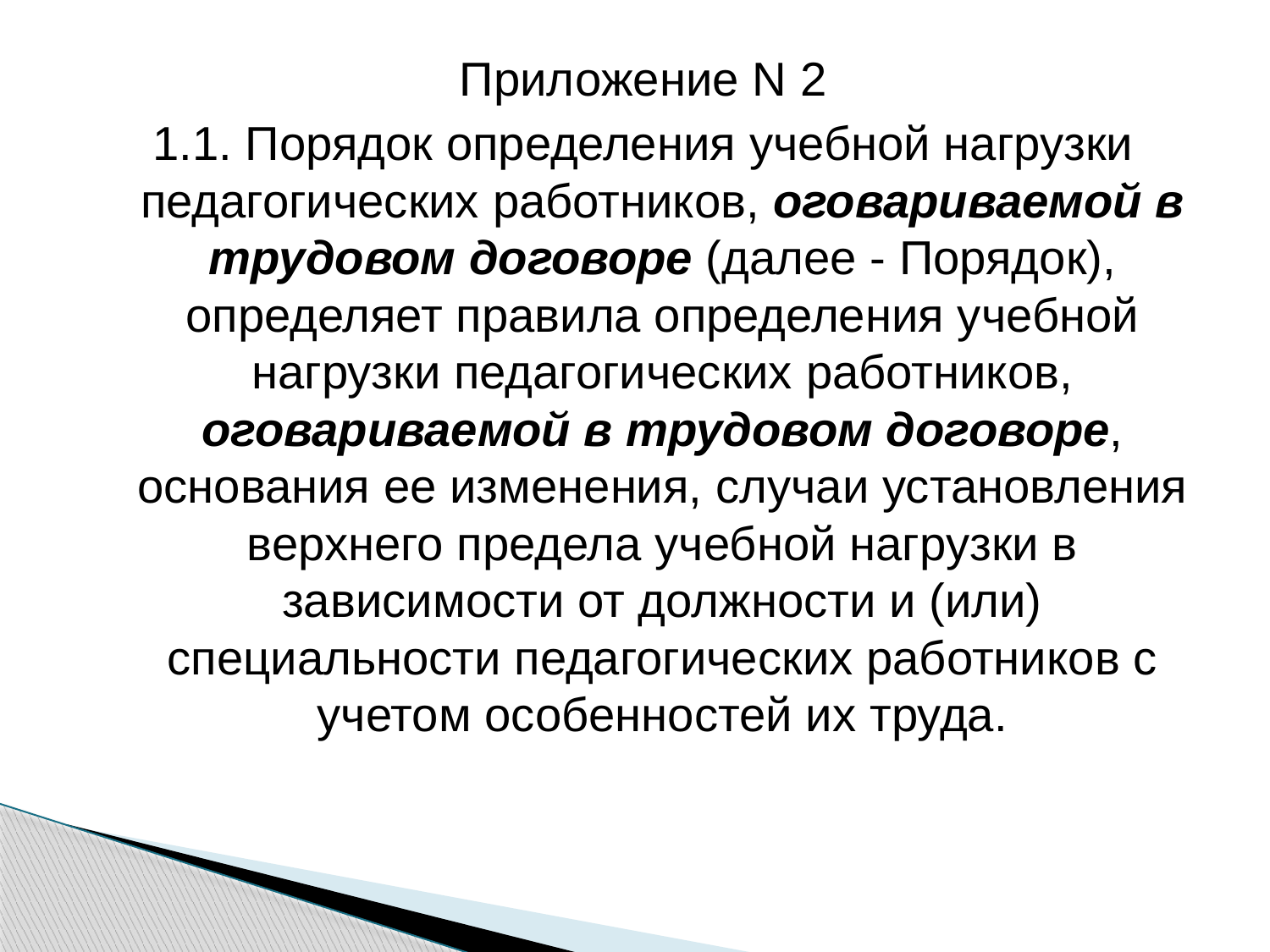

Приложение N 2
1.1. Порядок определения учебной нагрузки педагогических работников, оговариваемой в трудовом договоре (далее - Порядок), определяет правила определения учебной нагрузки педагогических работников, оговариваемой в трудовом договоре, основания ее изменения, случаи установления верхнего предела учебной нагрузки в зависимости от должности и (или) специальности педагогических работников с учетом особенностей их труда.